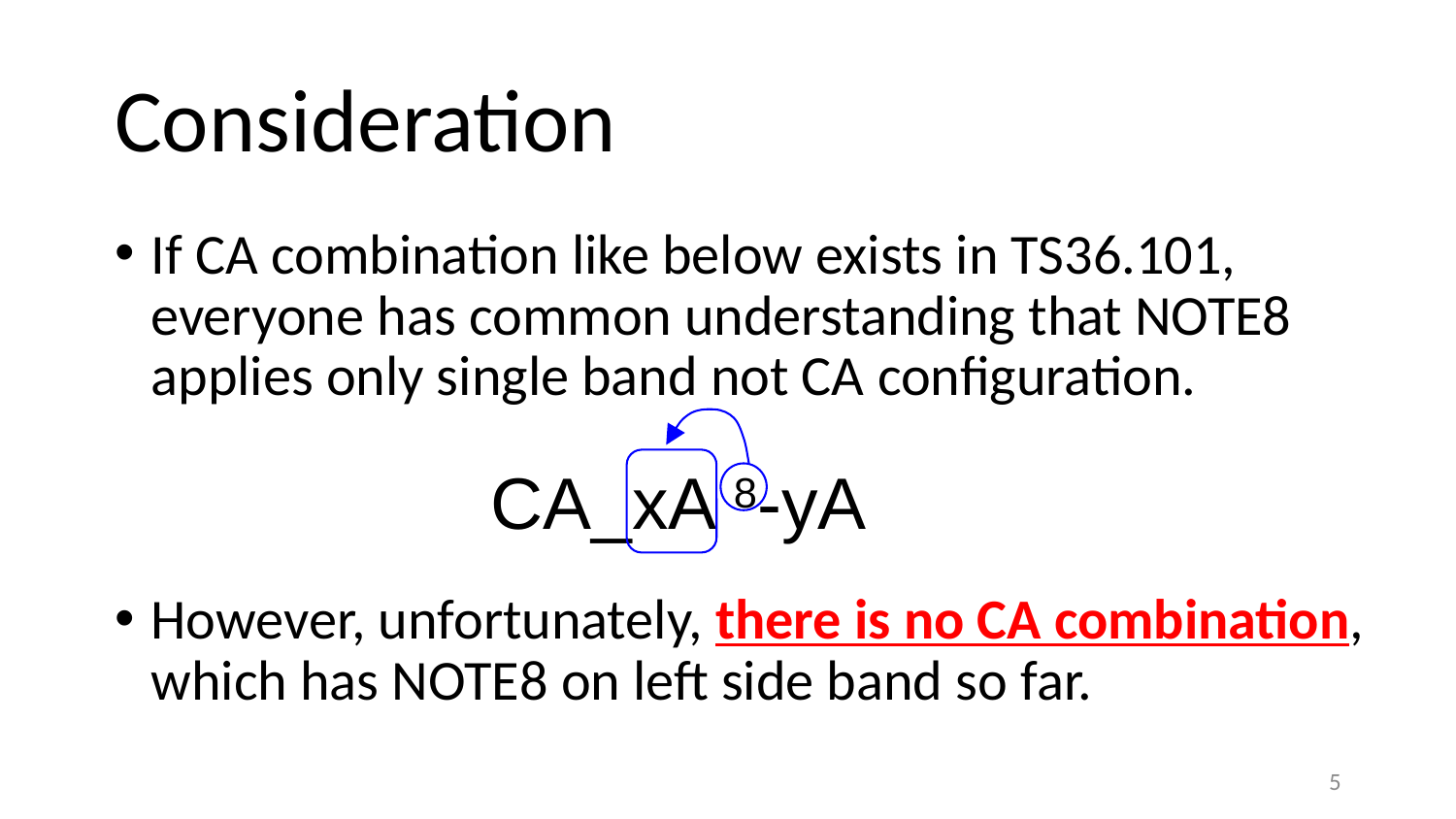

# Consideration
If CA combination like below exists in TS36.101, everyone has common understanding that NOTE8 applies only single band not CA configuration.

However, unfortunately, there is no CA combination, which has NOTE8 on left side band so far.

  CA_xA 8-yA

5